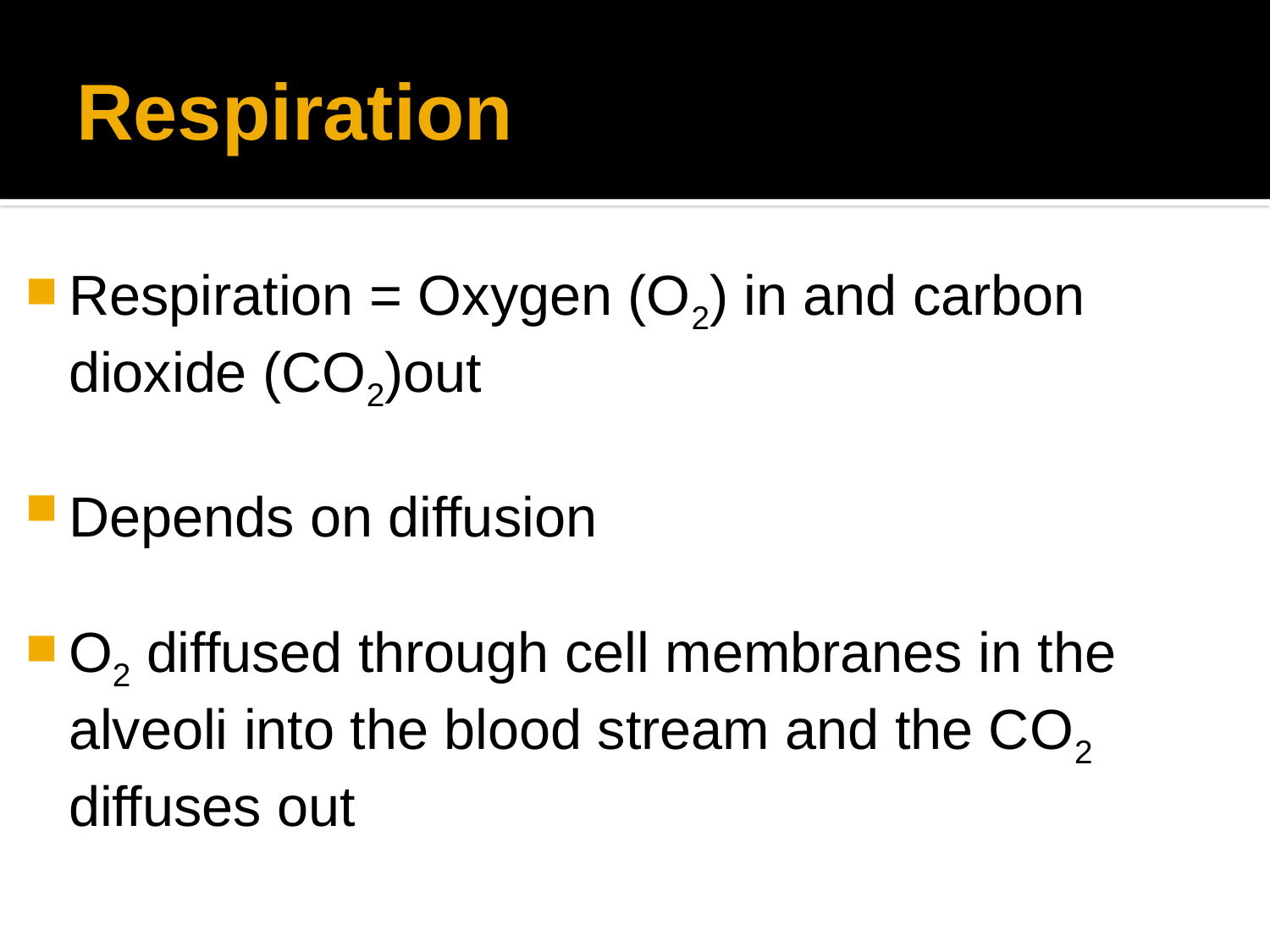

# Respiration
Respiration = Oxygen (O2) in and carbon dioxide (CO2)out

Depends on diffusion

O2 diffused through cell membranes in the alveoli into the blood stream and the CO2 diffuses out